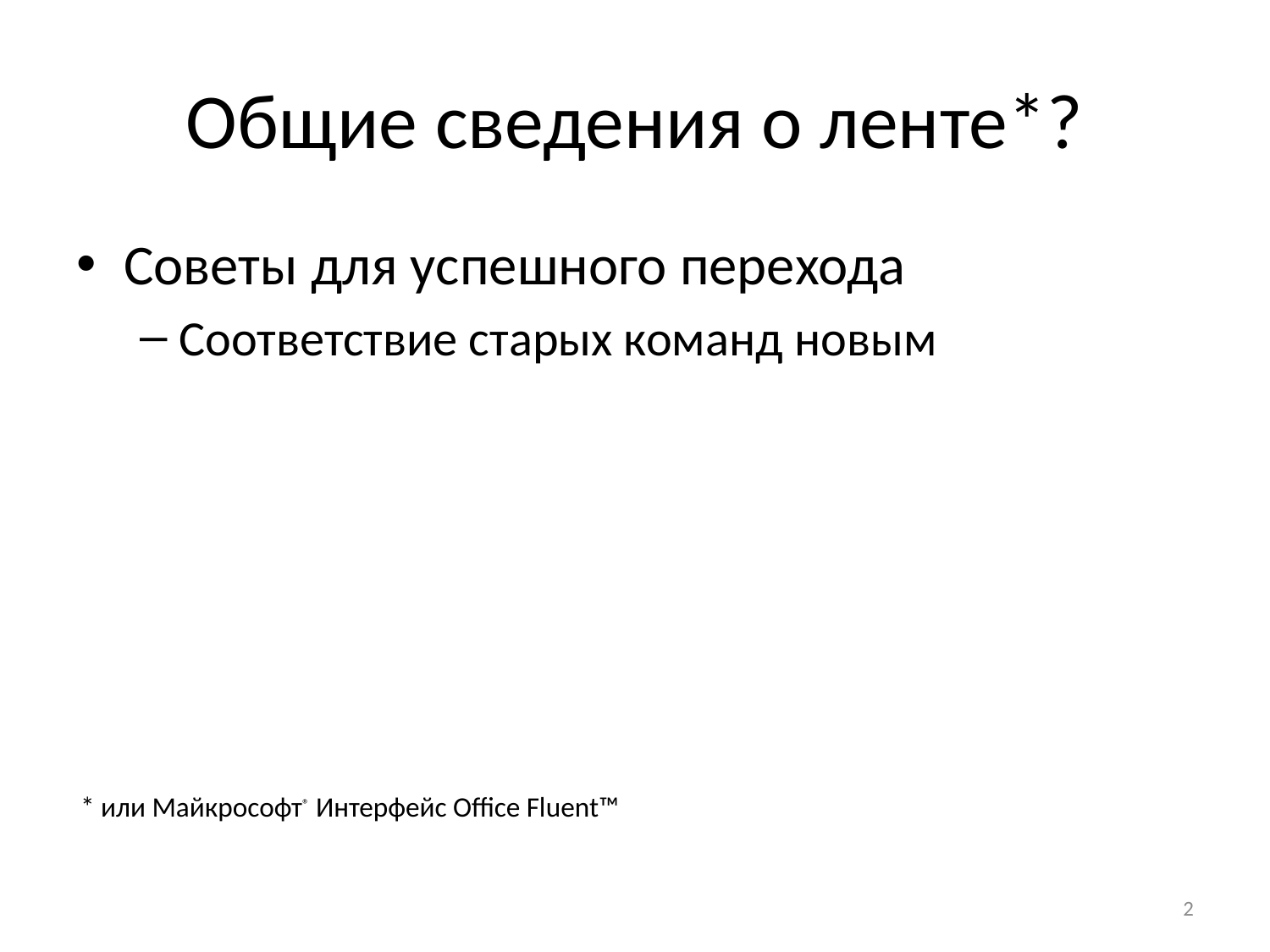

# Общие сведения о ленте*?
Советы для успешного перехода
Соответствие старых команд новым
* или Майкрософт® Интерфейс Office Fluent™
2